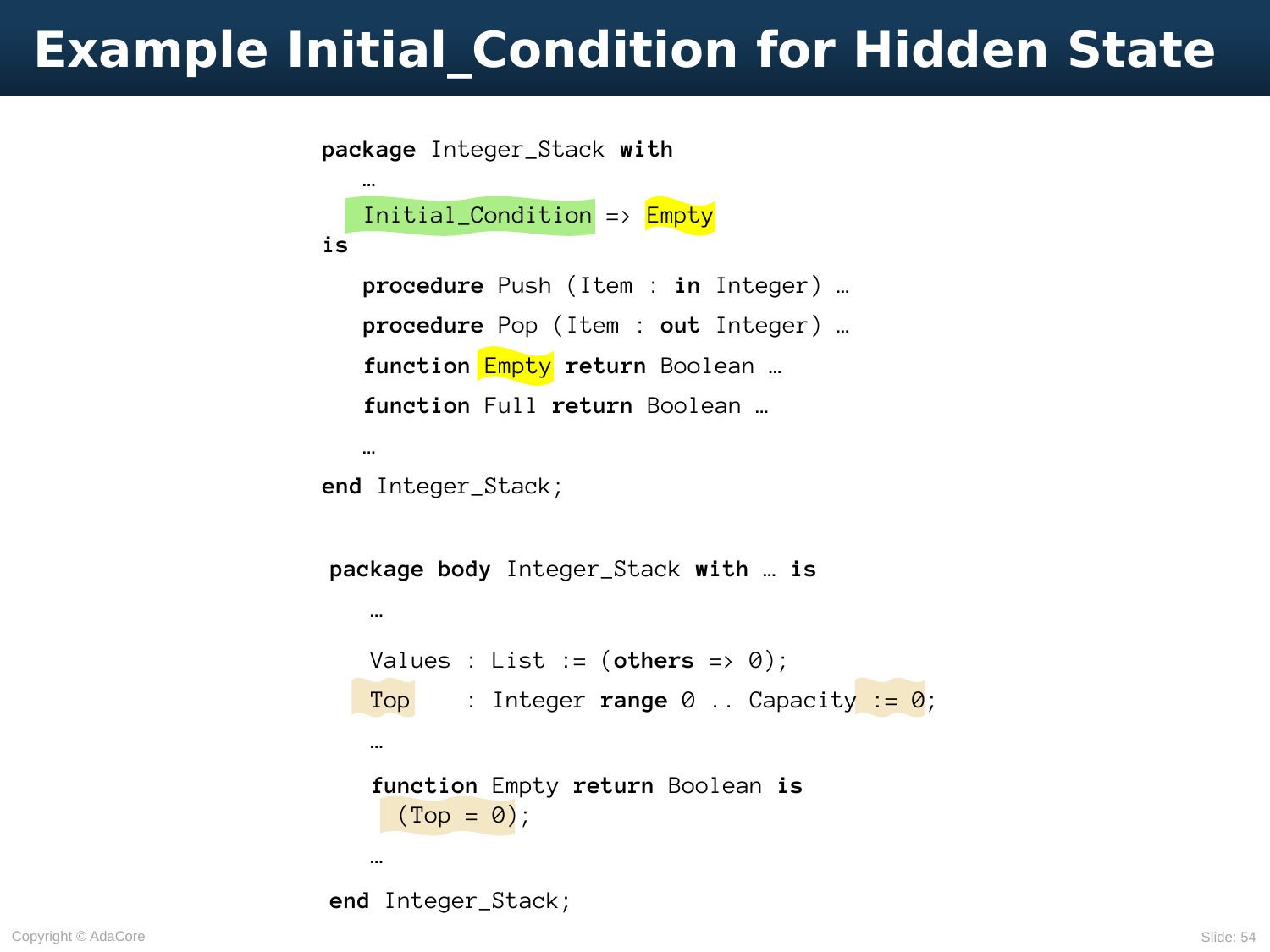

# Example Initial_Condition for Hidden State
package Integer_Stack with
   …
   Initial_Condition => Empty
is
   procedure Push (Item : in Integer) …
   procedure Pop (Item : out Integer) …
   function Empty return Boolean …
   function Full return Boolean …
   …
end Integer_Stack;

package body Integer_Stack with … is
   …
   Values : List := (others => 0);
   Top    : Integer range 0 .. Capacity := 0;
   …
   function Empty return Boolean is
     (Top = 0);
   …
end Integer_Stack;